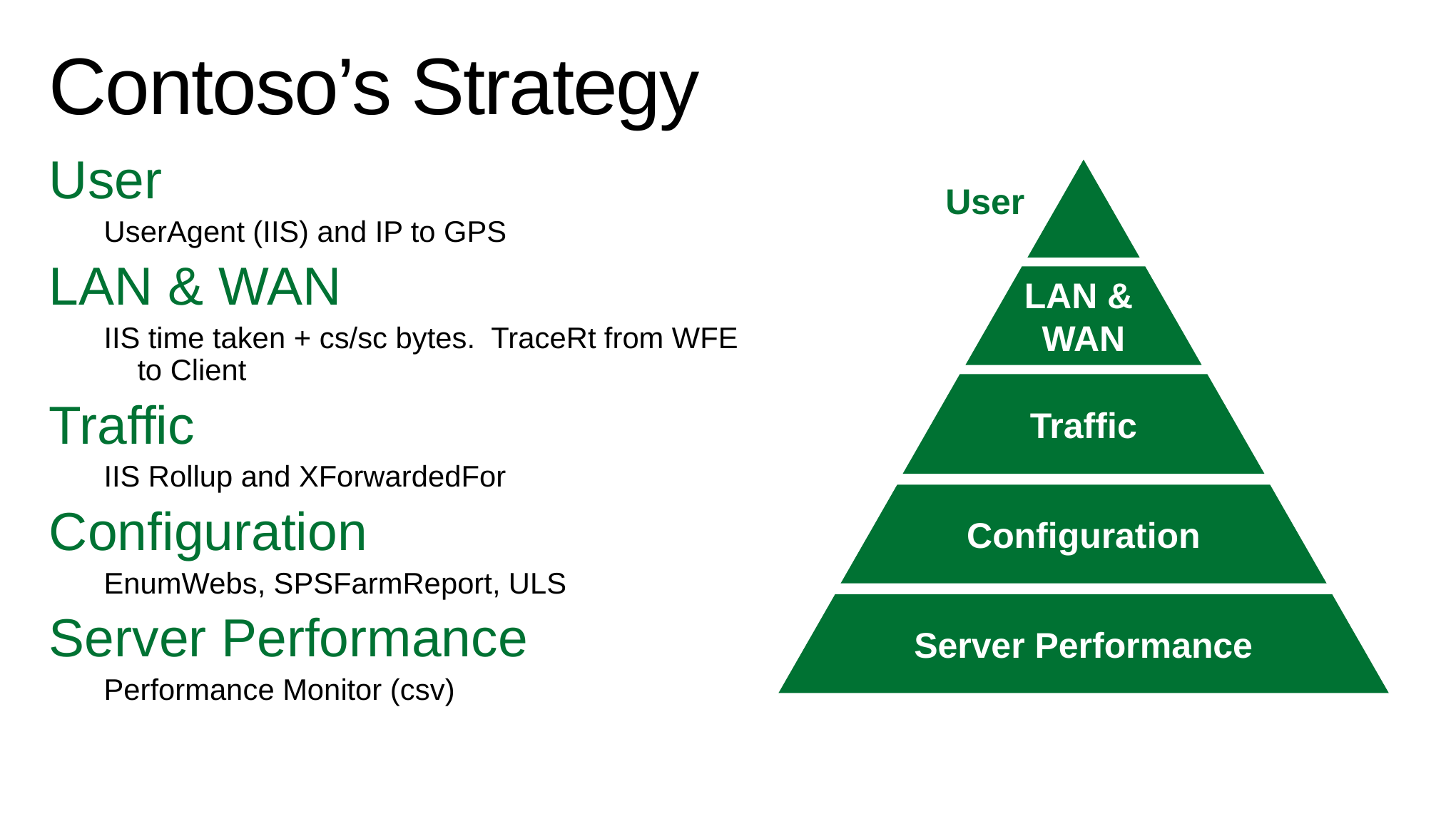

# Contoso’s Strategy
User
UserAgent (IIS) and IP to GPS
LAN & WAN
IIS time taken + cs/sc bytes.  TraceRt from WFE
to Client
Traffic
IIS Rollup and XForwardedFor
Configuration
EnumWebs, SPSFarmReport, ULS
Server Performance
Performance Monitor (csv)

User
LAN &
WAN
Traffic
Configuration
Server Performance